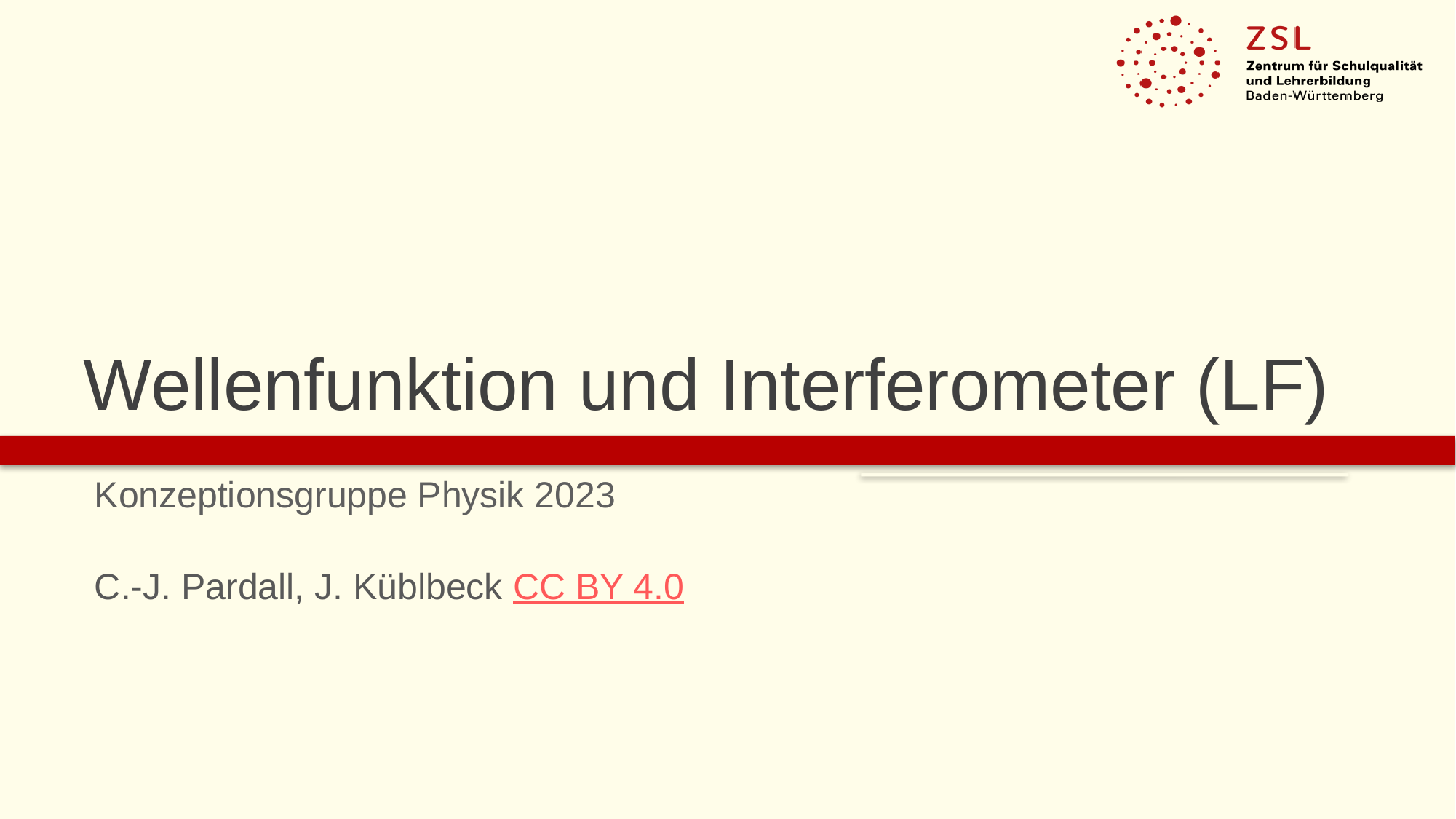

# Wellenfunktion und Interferometer (LF)
Konzeptionsgruppe Physik 2023
C.-J. Pardall, J. Küblbeck CC BY 4.0